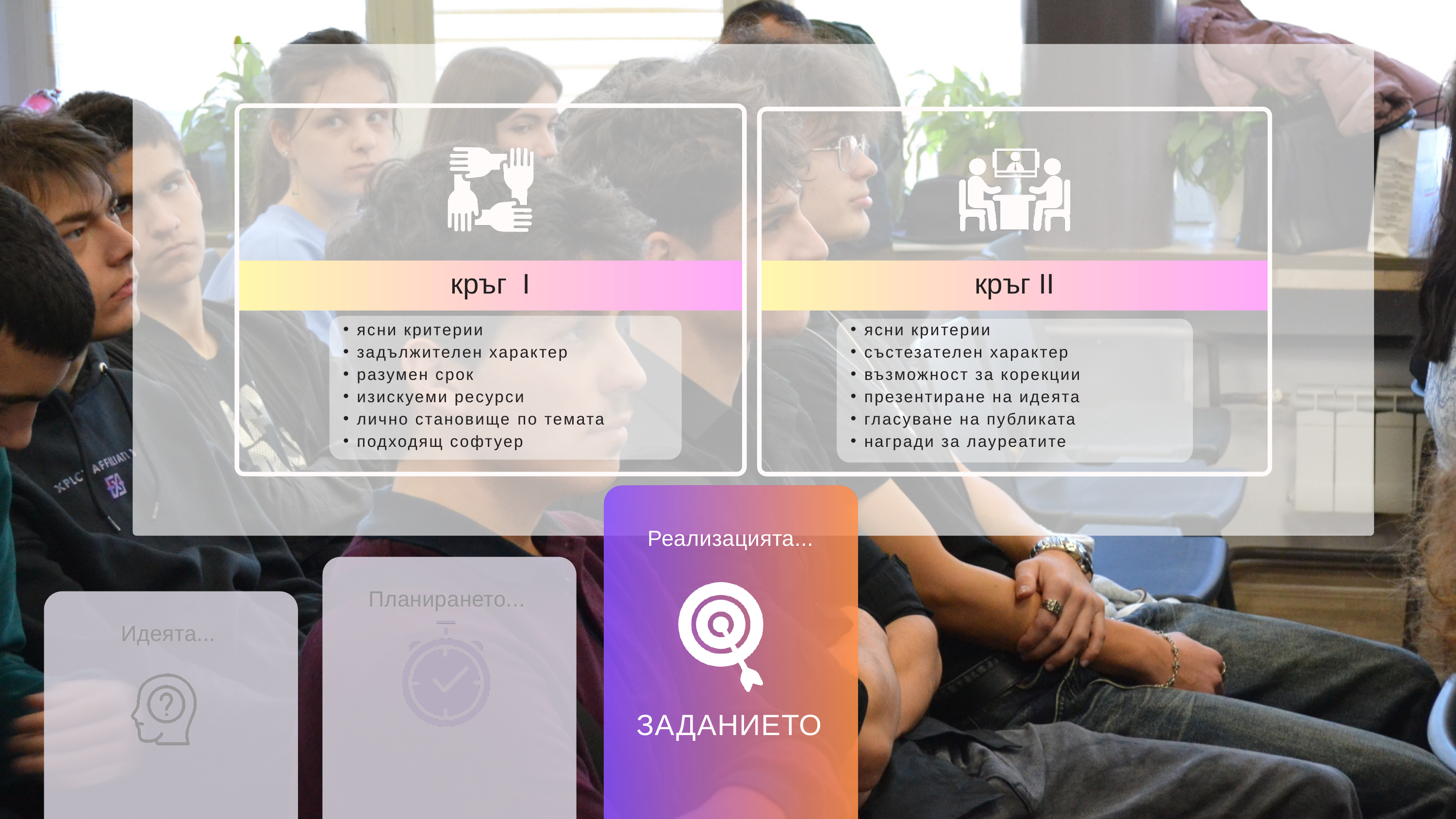

кръг  I

кръг II

ясни критерии
задължителен характер
разумен срок
изискуеми ресурси
лично становище по темата
подходящ софтуер
ясни критерии
състезателен характер
възможност за корекции
презентиране на идеята
гласуване на публиката
награди за лауреатите

Реализацията...

Планирането...

ЗАДАНИЕТО

Идеята...